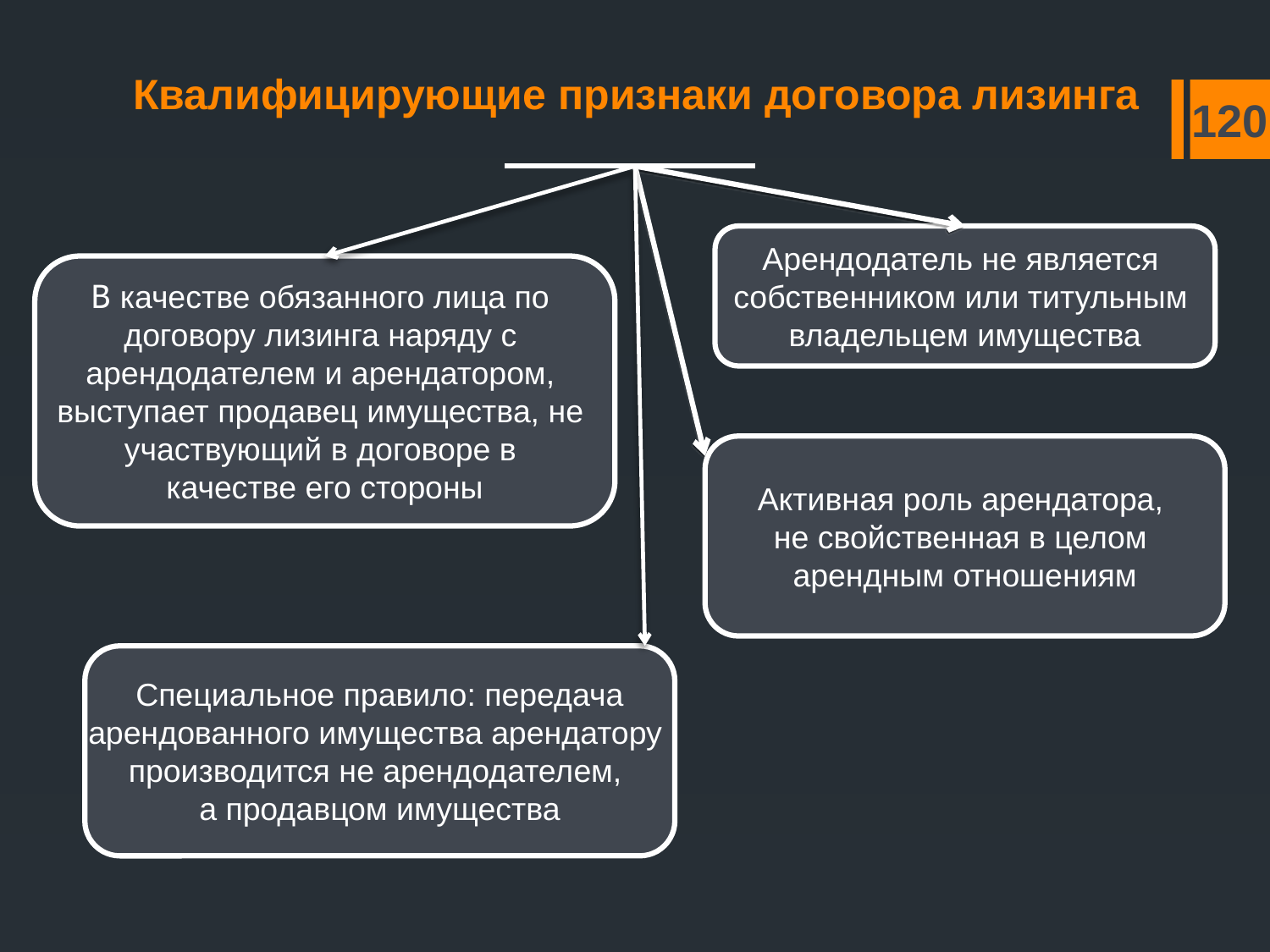

Квалифицирующие признаки договора лизинга
120
Арендодатель не является
собственником или титульным
владельцем имущества
В качестве обязанного лица по
договору лизинга наряду с
арендодателем и арендатором,
выступает продавец имущества, не
участвующий в договоре в
качестве его стороны
Активная роль арендатора,
не свойственная в целом
арендным отношениям
Специальное правило: передача
арендованного имущества арендатору
производится не арендодателем,
а продавцом имущества